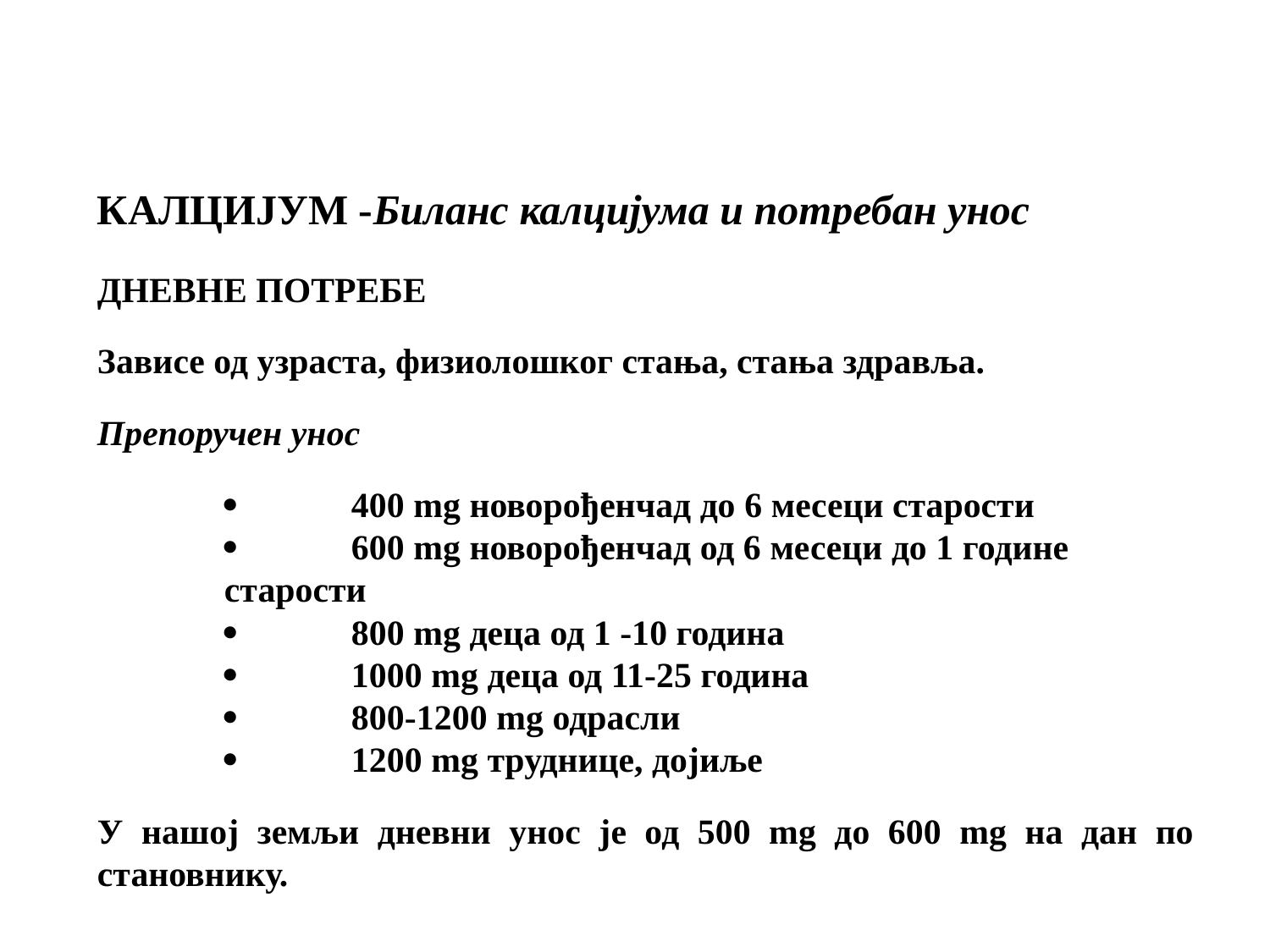

КАЛЦИЈУМ -Биланс калцијума и потребан унос

ДНЕВНЕ ПОТРЕБЕ

Зависе од узраста, физиолошког стања, стања здравља.

Препоручен унос

•	400 mg новорођенчад до 6 месеци старости
•	600 mg новорођенчад од 6 месеци до 1 године старости
•	800 mg деца од 1 -10 година
•	1000 mg деца од 11-25 година
•	800-1200 mg одрасли
•	1200 mg труднице, дојиље

У нашој земљи дневни унос је од 500 mg до 600 mg на дан по становнику.